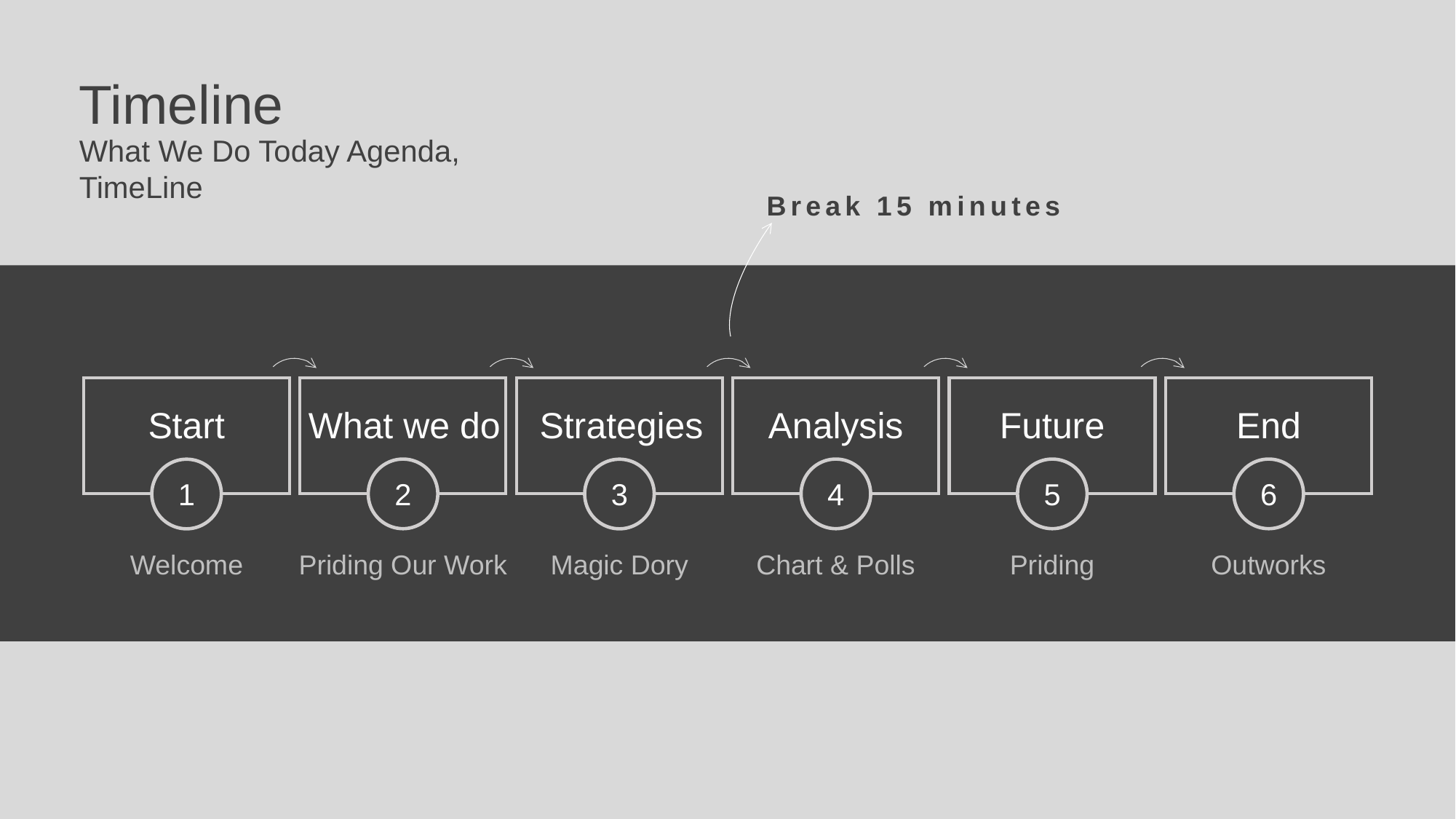

Timeline
What We Do Today Agenda, TimeLine

Break 15 minutes

Start
What we do
Strategies
Analysis
Future
End

1
2
3
4
5
6
Welcome
Priding Our Work
Magic Dory
Chart & Polls
Priding
Outworks